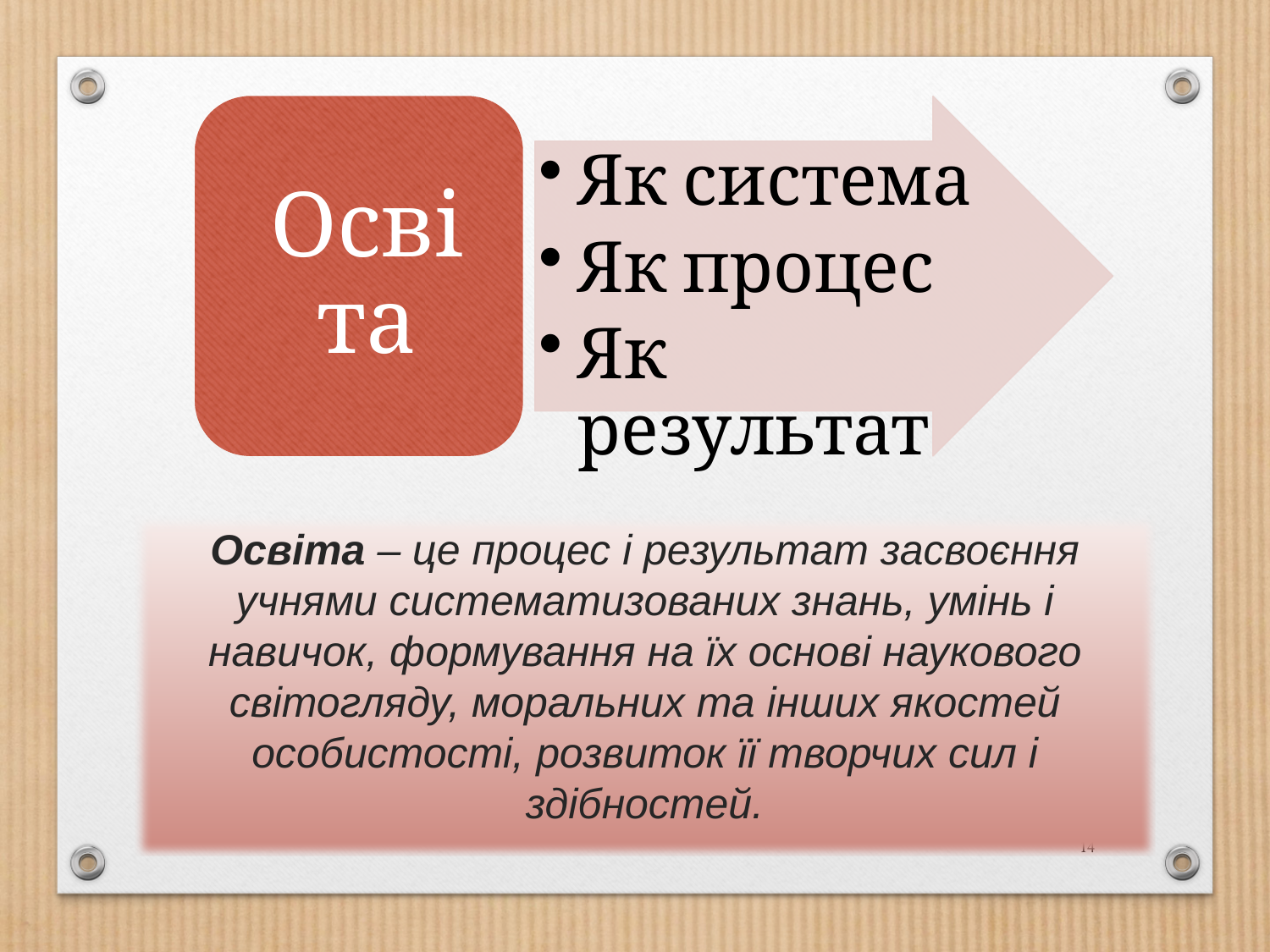

Як система
Як процес
Як результат
Освіта
Освіта – це процес і результат засвоєння учнями систематизованих знань, умінь і навичок, формування на їх основі наукового світогляду, моральних та інших якостей особистості, розвиток її творчих сил і здібностей.
14